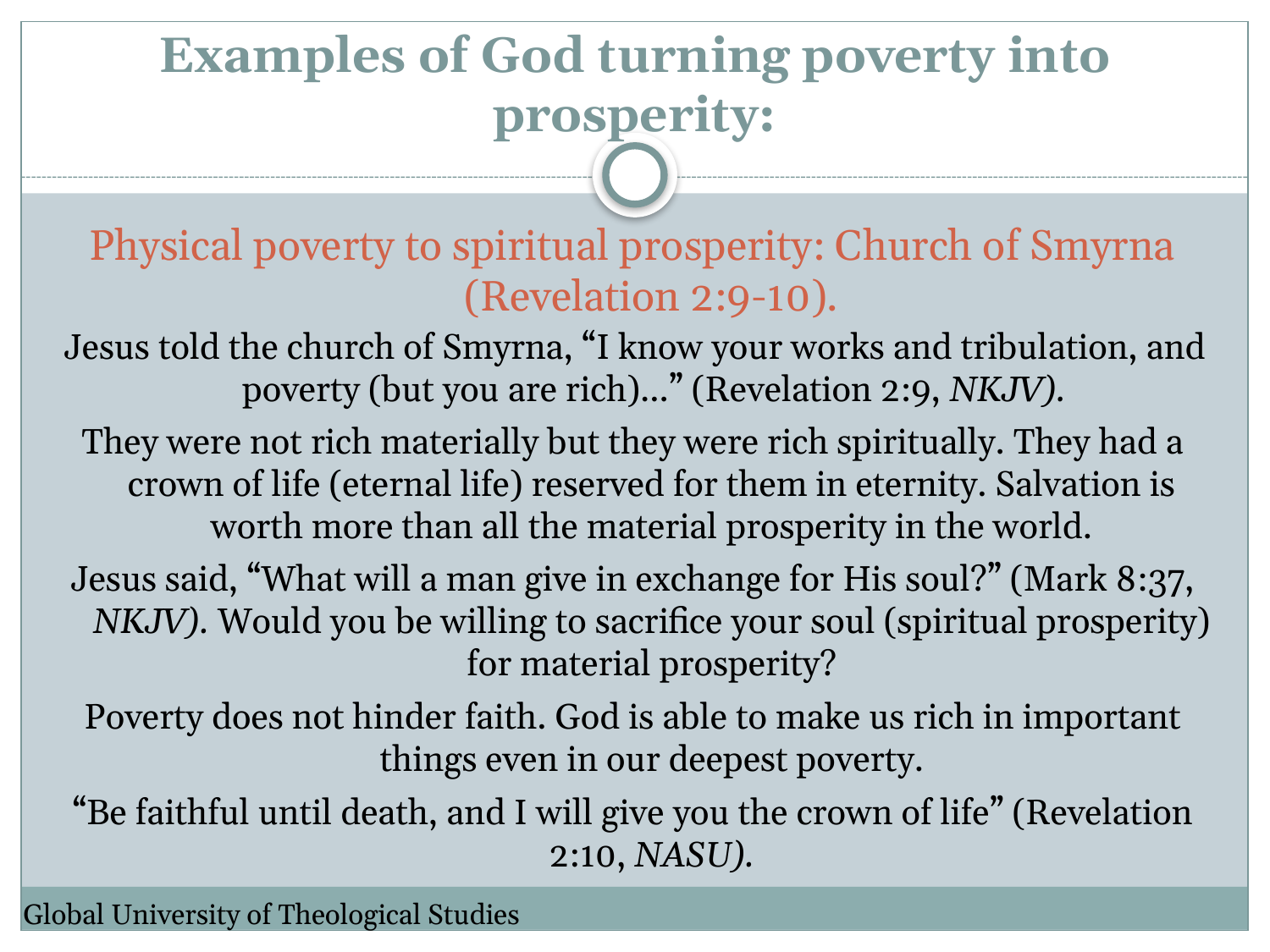

# Examples of God turning poverty into prosperity:
Physical poverty to spiritual prosperity: Church of Smyrna (Revelation 2:9-10).
Jesus told the church of Smyrna, “I know your works and tribulation, and poverty (but you are rich)...” (Revelation 2:9, NKJV).
They were not rich materially but they were rich spiritually. They had a crown of life (eternal life) reserved for them in eternity. Salvation is worth more than all the material prosperity in the world.
Jesus said, “What will a man give in exchange for His soul?” (Mark 8:37, NKJV). Would you be willing to sacrifice your soul (spiritual prosperity) for material prosperity?
Poverty does not hinder faith. God is able to make us rich in important things even in our deepest poverty.
“Be faithful until death, and I will give you the crown of life” (Revelation 2:10, NASU).
Global University of Theological Studies